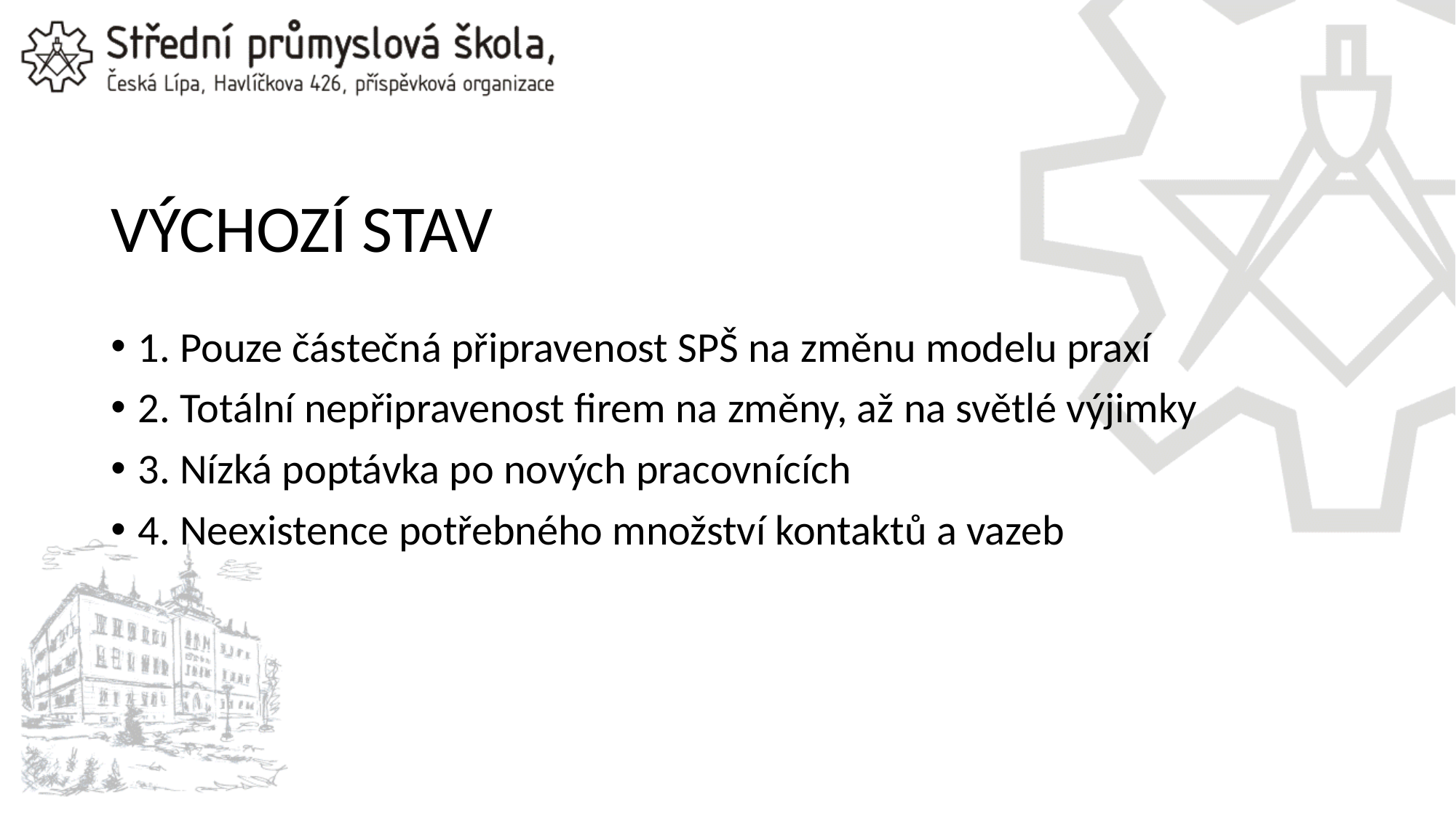

# VÝCHOZÍ STAV
1. Pouze částečná připravenost SPŠ na změnu modelu praxí
2. Totální nepřipravenost firem na změny, až na světlé výjimky
3. Nízká poptávka po nových pracovnících
4. Neexistence potřebného množství kontaktů a vazeb